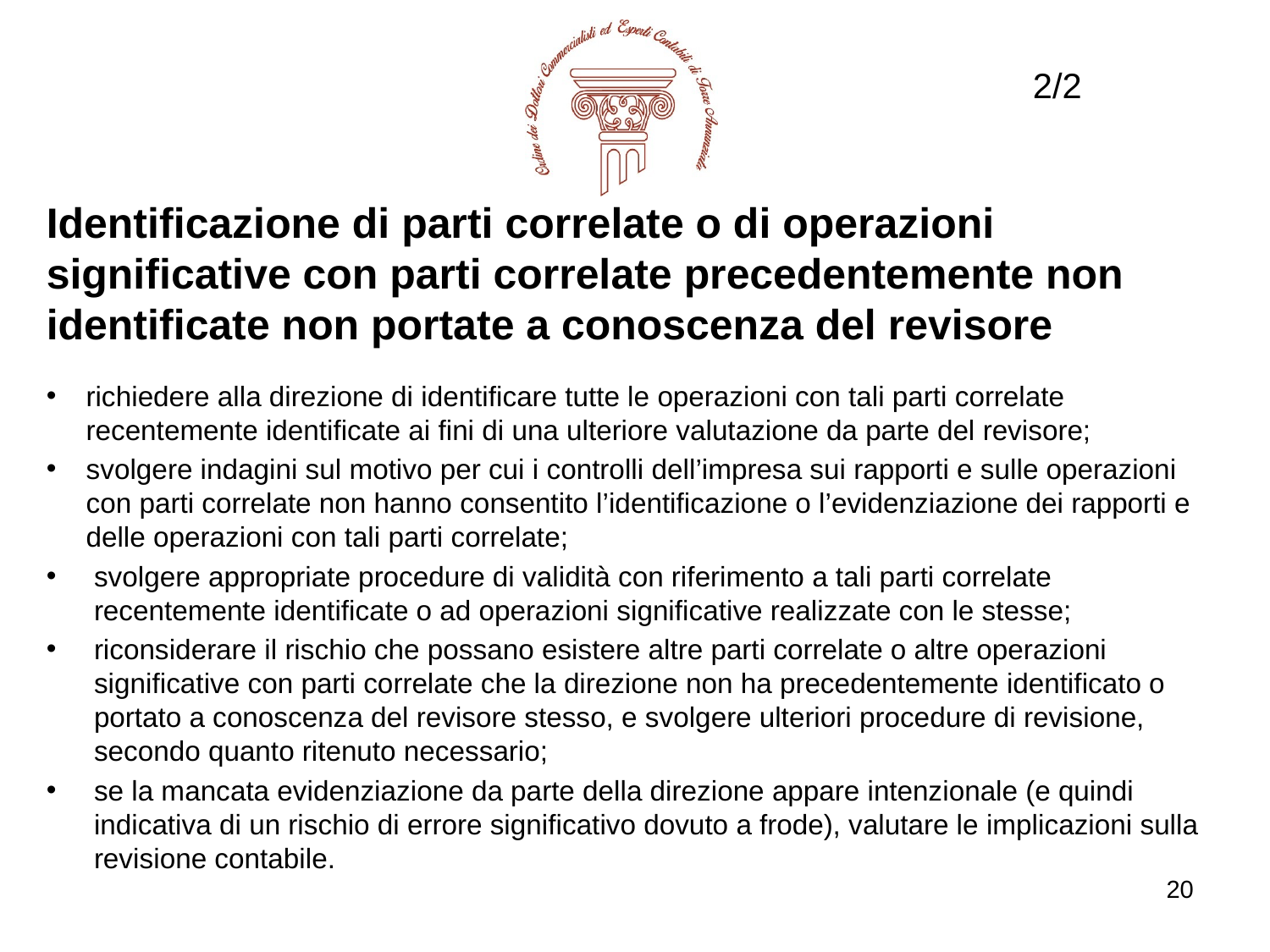

2/2
Identificazione di parti correlate o di operazioni significative con parti correlate precedentemente non identificate non portate a conoscenza del revisore

richiedere alla direzione di identificare tutte le operazioni con tali parti correlate recentemente identificate ai fini di una ulteriore valutazione da parte del revisore;
svolgere indagini sul motivo per cui i controlli dell’impresa sui rapporti e sulle operazioni con parti correlate non hanno consentito l’identificazione o l’evidenziazione dei rapporti e delle operazioni con tali parti correlate;
svolgere appropriate procedure di validità con riferimento a tali parti correlate recentemente identificate o ad operazioni significative realizzate con le stesse;
riconsiderare il rischio che possano esistere altre parti correlate o altre operazioni significative con parti correlate che la direzione non ha precedentemente identificato o portato a conoscenza del revisore stesso, e svolgere ulteriori procedure di revisione, secondo quanto ritenuto necessario;
se la mancata evidenziazione da parte della direzione appare intenzionale (e quindi indicativa di un rischio di errore significativo dovuto a frode), valutare le implicazioni sulla revisione contabile.
20